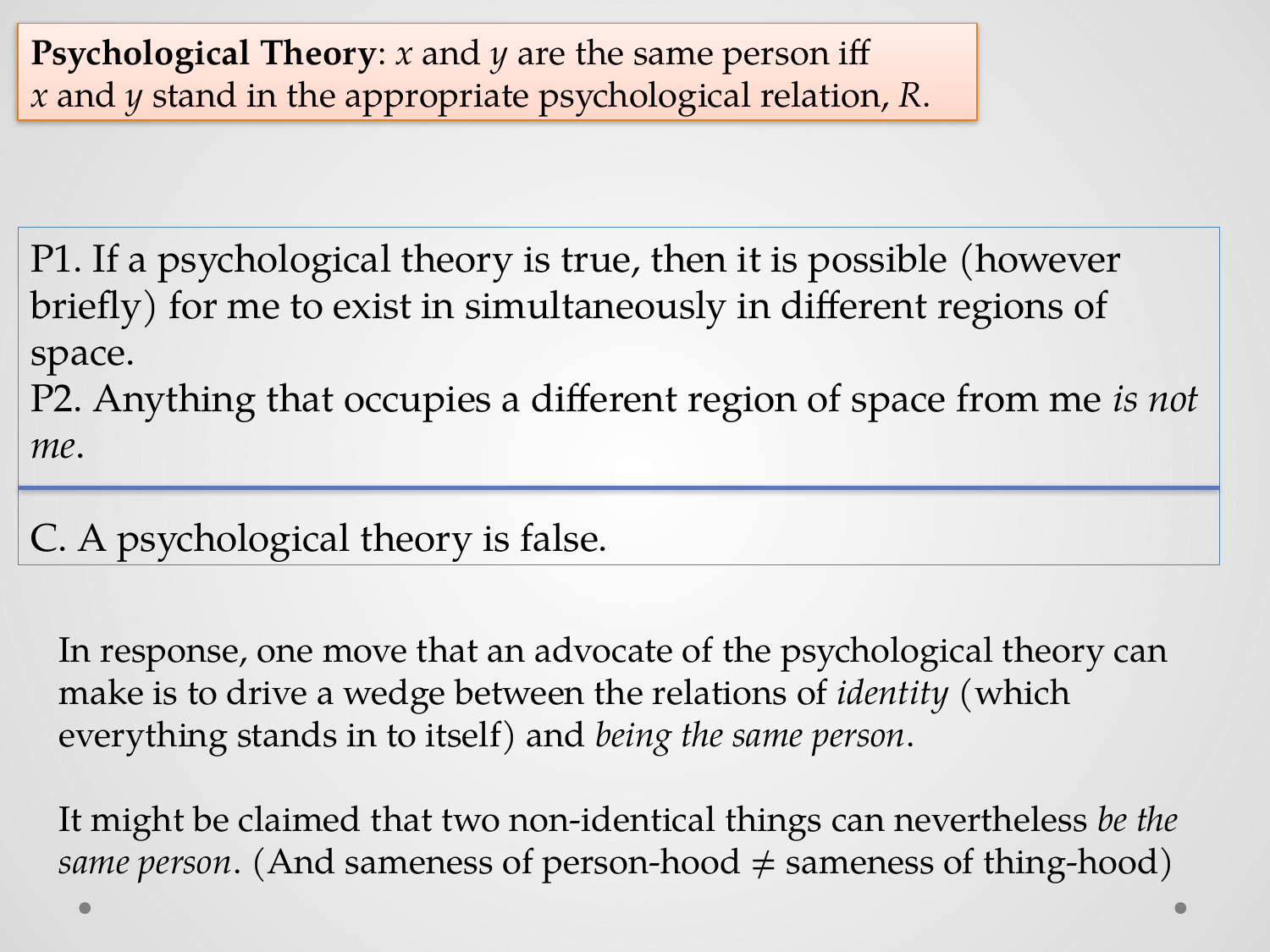

Psychological Theory: x and y are the same person iff
x and y stand in the appropriate psychological relation, R.
P1. If a psychological theory is true, then it is possible (however briefly) for me to exist in simultaneously in different regions of space.
P2. Anything that occupies a different region of space from me is not me.

C. A psychological theory is false.
In response, one move that an advocate of the psychological theory can make is to drive a wedge between the relations of identity (which everything stands in to itself) and being the same person.

It might be claimed that two non-identical things can nevertheless be the same person. (And sameness of person-hood ≠ sameness of thing-hood)